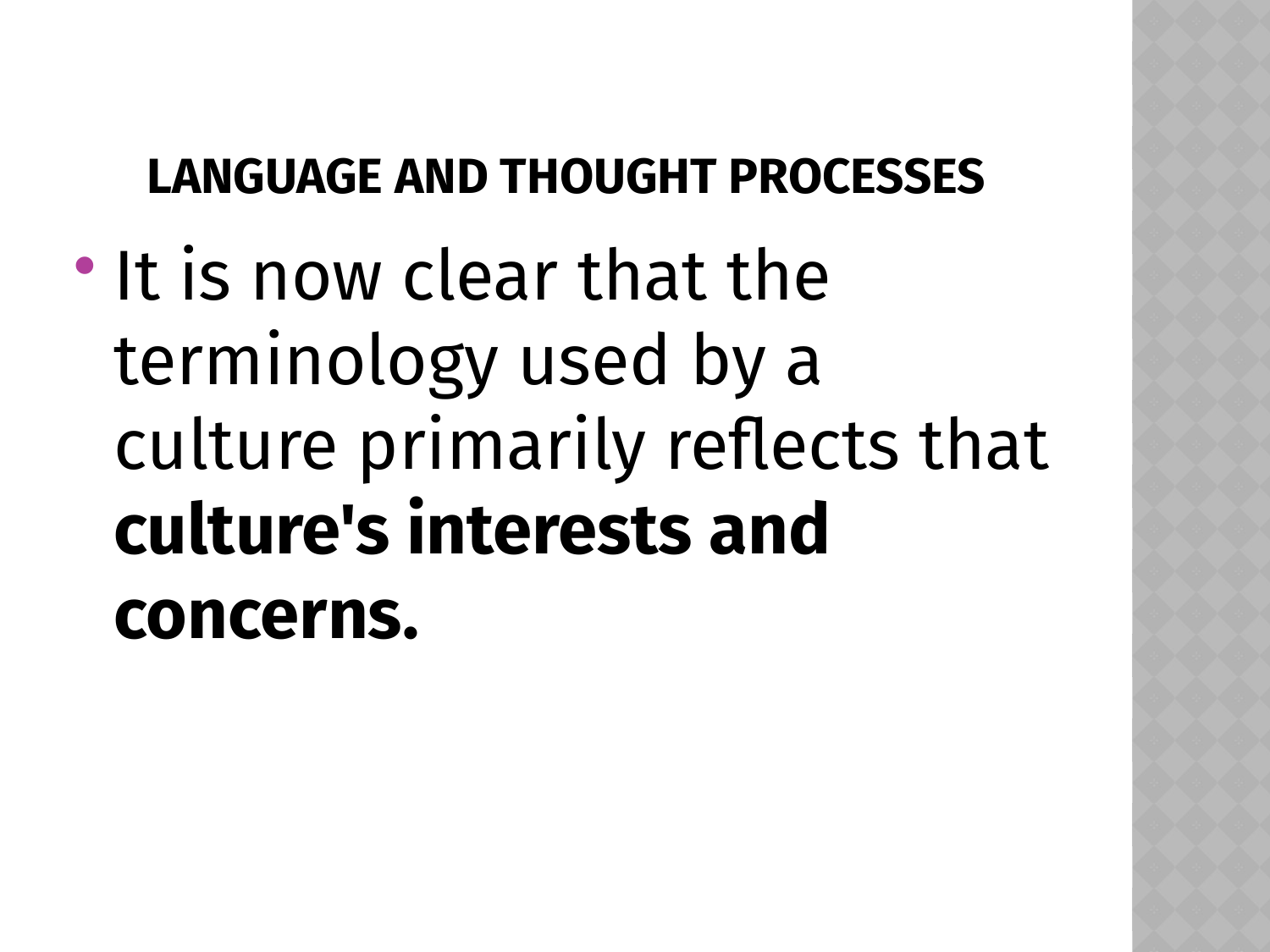

# Language and thought processes
It is now clear that the terminology used by a culture primarily reflects that culture's interests and concerns.